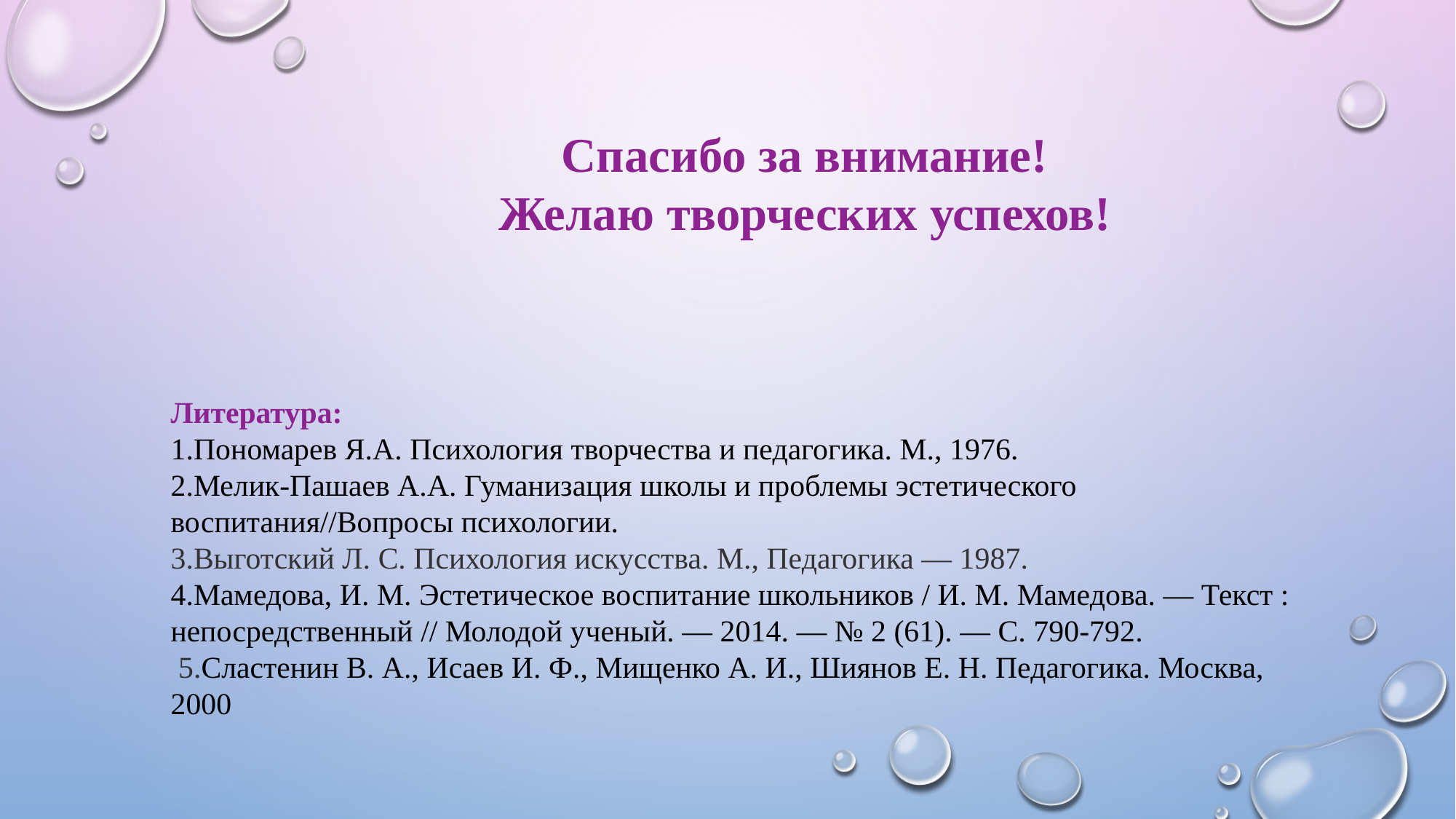

Спасибо за внимание!
Желаю творческих успехов!
Литература:
1.Пономарев Я.А. Психология творчества и педагогика. М., 1976.
2.Мелик-Пашаев А.А. Гуманизация школы и проблемы эстетического воспитания//Вопросы психологии.
3.Выготский Л. С. Психология искусства. М., Педагогика — 1987.
4.Мамедова, И. М. Эстетическое воспитание школьников / И. М. Мамедова. — Текст : непосредственный // Молодой ученый. — 2014. — № 2 (61). — С. 790-792.
 5.Сластенин В. А., Исаев И. Ф., Мищенко А. И., Шиянов Е. Н. Педагогика. Москва, 2000